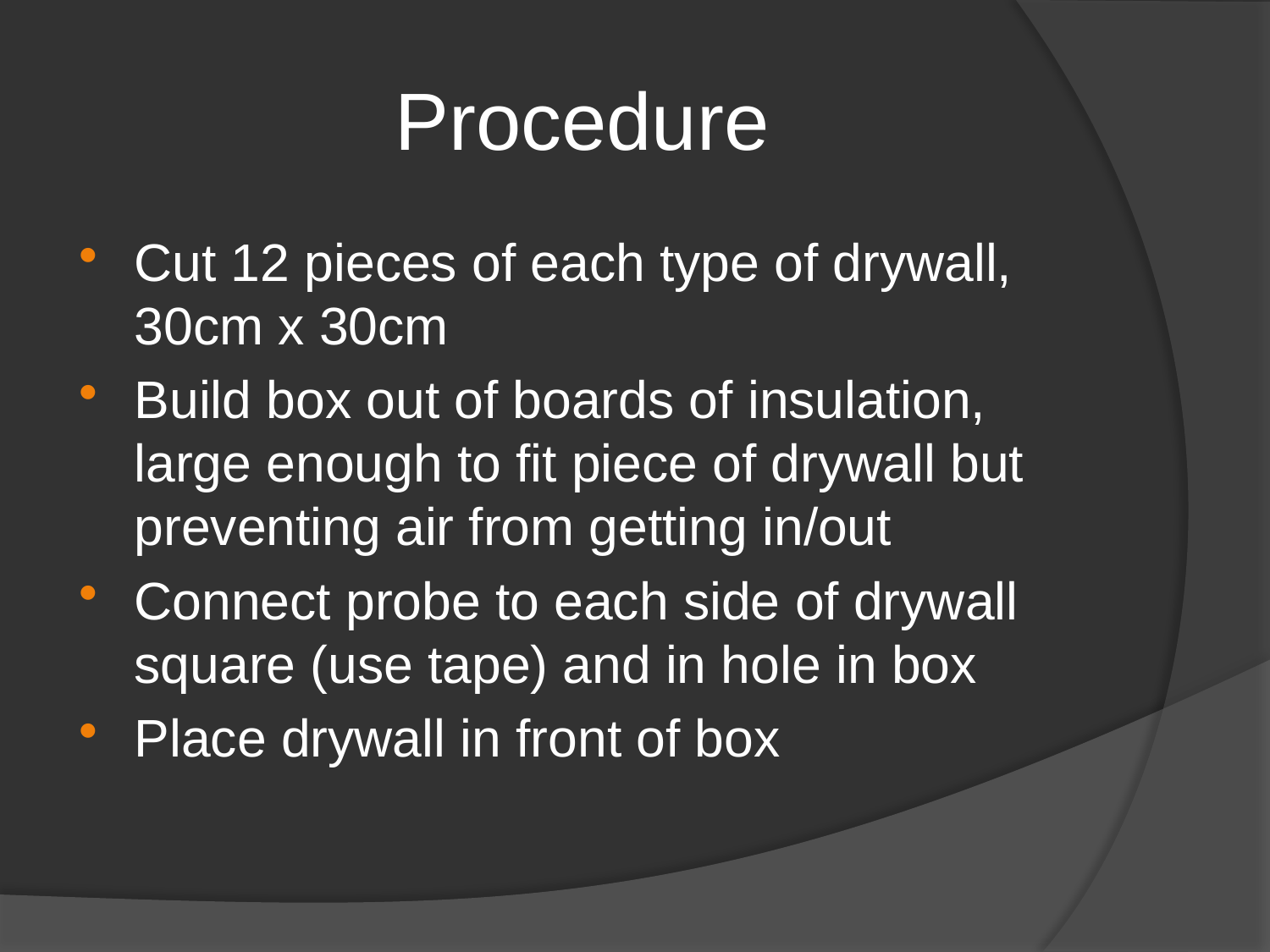

# Procedure
Cut 12 pieces of each type of drywall, 30cm x 30cm
Build box out of boards of insulation, large enough to fit piece of drywall but preventing air from getting in/out
Connect probe to each side of drywall square (use tape) and in hole in box
Place drywall in front of box